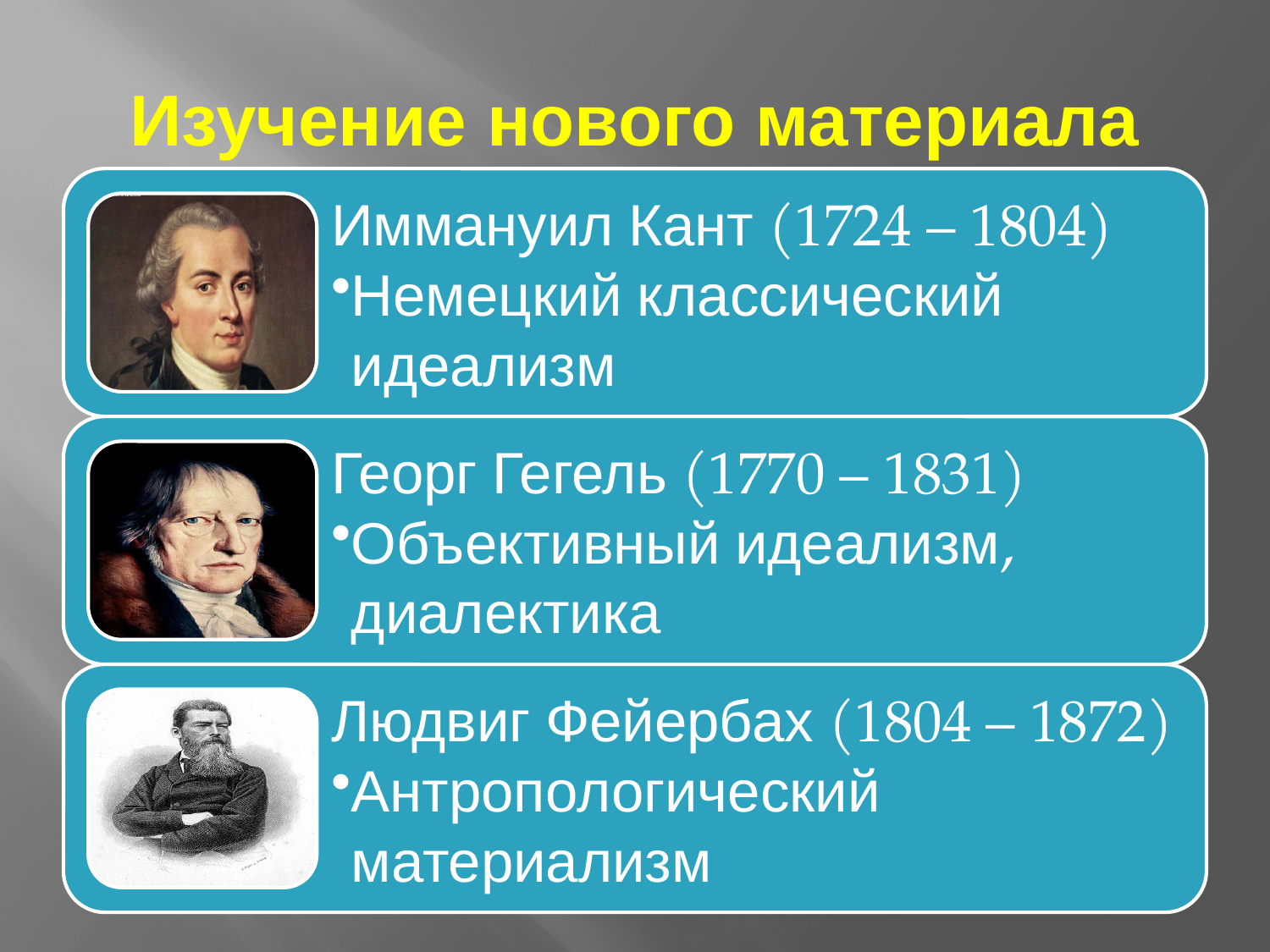

# Изучение нового материала
Иммануил Кант (1724 – 1804)
Немецкий классический идеализм
Георг Гегель (1770 – 1831)
Объективный идеализм, диалектика
Людвиг Фейербах (1804 – 1872)
Антропологический материализм